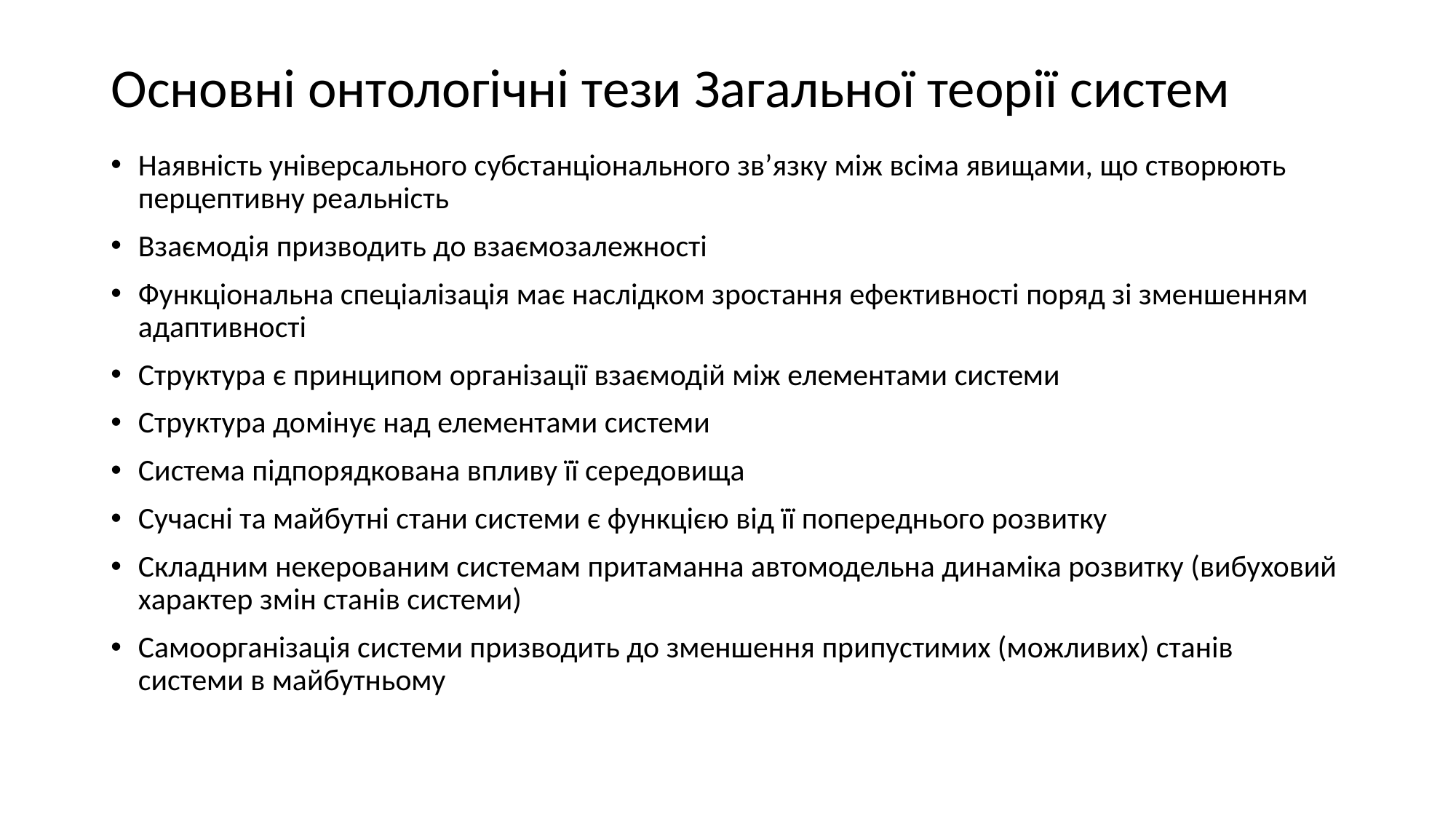

# Основні онтологічні тези Загальної теорії систем
Наявність універсального субстанціонального зв’язку між всіма явищами, що створюють перцептивну реальність
Взаємодія призводить до взаємозалежності
Функціональна спеціалізація має наслідком зростання ефективності поряд зі зменшенням адаптивності
Структура є принципом організації взаємодій між елементами системи
Структура домінує над елементами системи
Система підпорядкована впливу її середовища
Сучасні та майбутні стани системи є функцією від її попереднього розвитку
Складним некерованим системам притаманна автомодельна динаміка розвитку (вибуховий характер змін станів системи)
Самоорганізація системи призводить до зменшення припустимих (можливих) станів системи в майбутньому